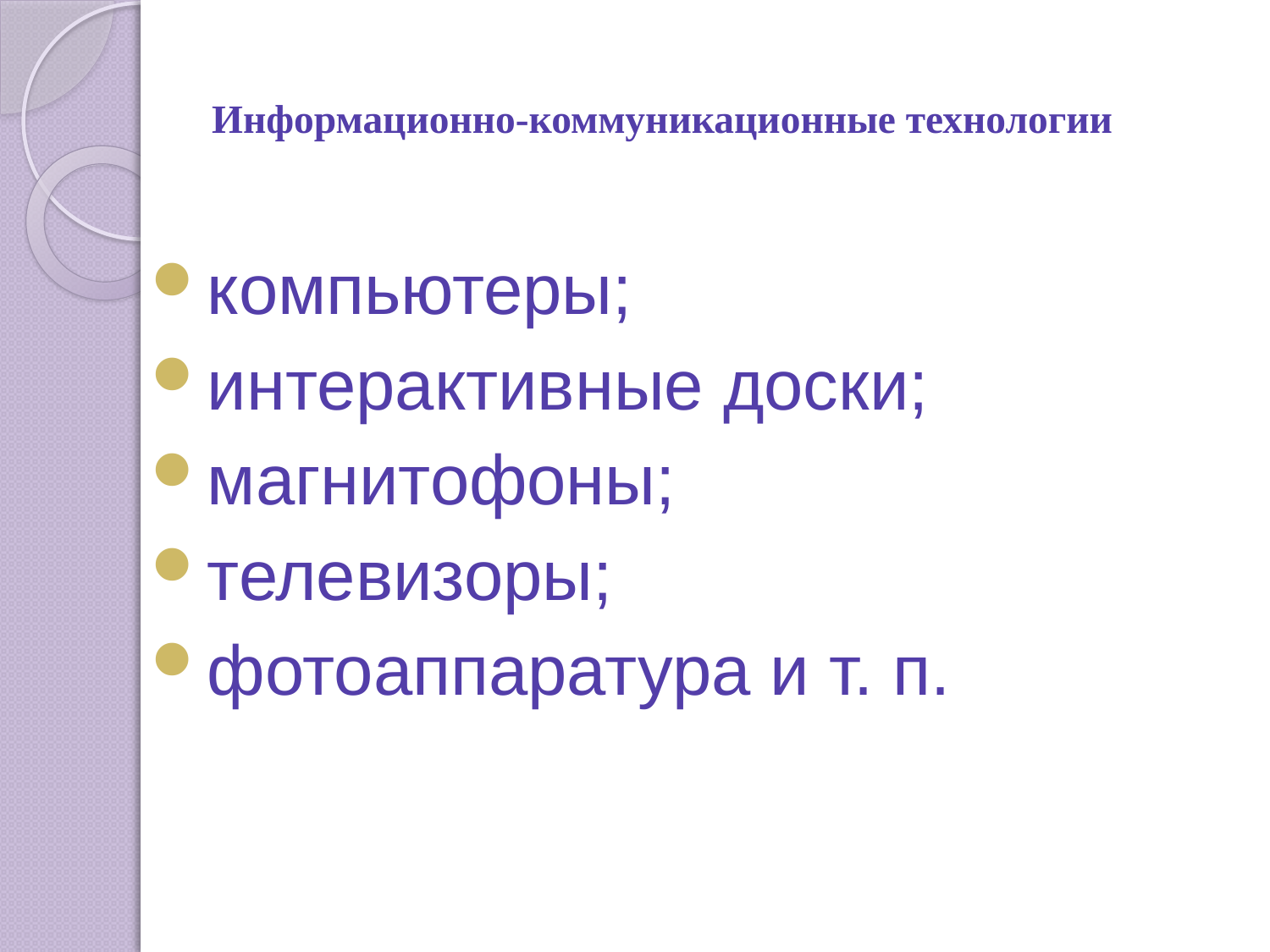

# Информационно-коммуникационные технологии
компьютеры;
интерактивные доски;
магнитофоны;
телевизоры;
фотоаппаратура и т. п.